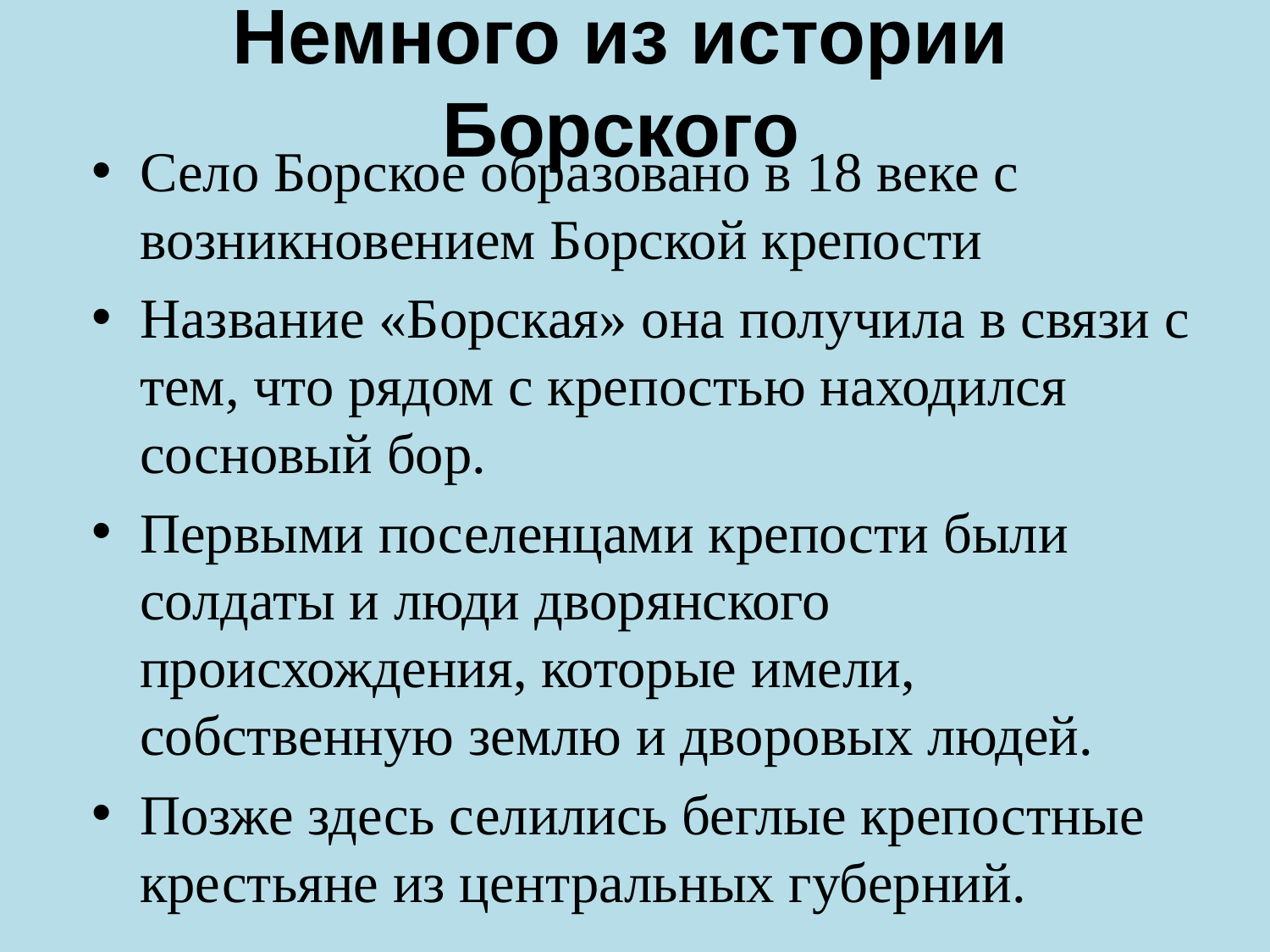

# Немного из истории Борского
Село Борское образовано в 18 веке с возникновением Борской крепости
Название «Борская» она получила в связи с тем, что рядом с крепостью находился сосновый бор.
Первыми поселенцами крепости были солдаты и люди дворянского происхождения, которые имели, собственную землю и дворовых людей.
Позже здесь селились беглые крепостные крестьяне из центральных губерний.